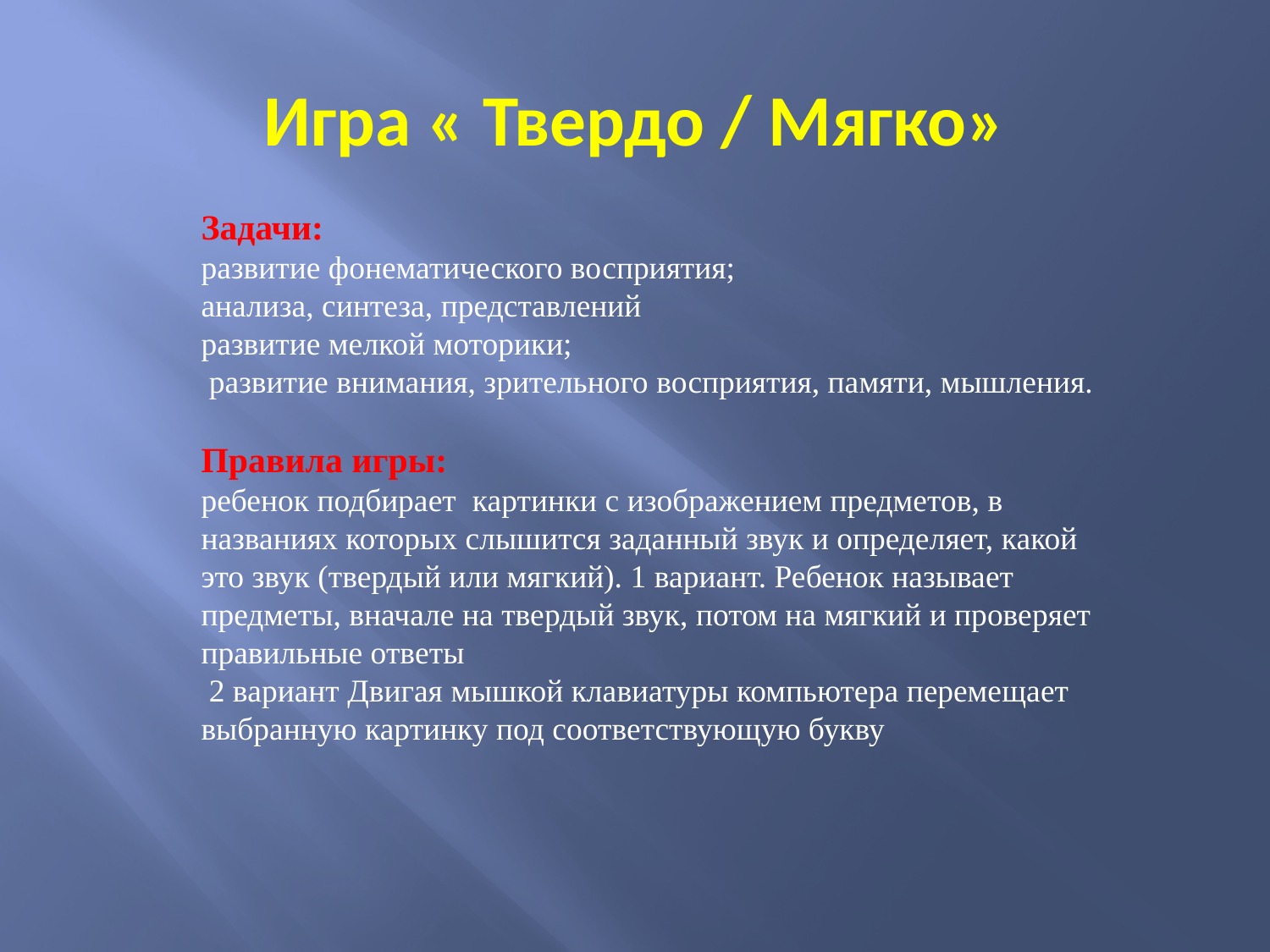

# Игра « Твердо / Мягко»
Задачи:
развитие фонематического восприятия;
анализа, синтеза, представлений
развитие мелкой моторики;
 развитие внимания, зрительного восприятия, памяти, мышления.

Правила игры:
ребенок подбирает  картинки с изображением предметов, в названиях которых слышится заданный звук и определяет, какой это звук (твердый или мягкий). 1 вариант. Ребенок называет предметы, вначале на твердый звук, потом на мягкий и проверяет правильные ответы
 2 вариант Двигая мышкой клавиатуры компьютера перемещает выбранную картинку под соответствующую букву